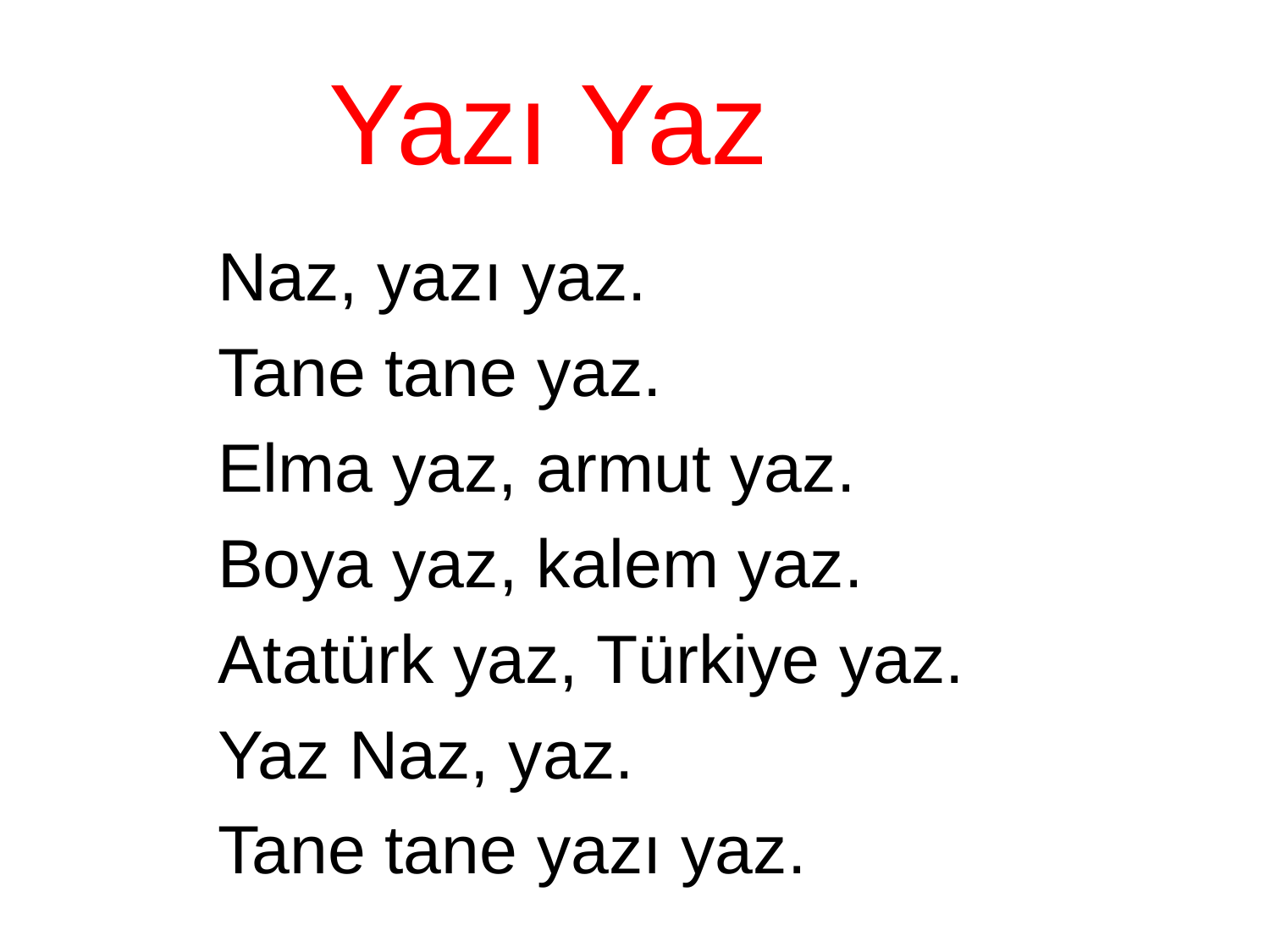

Yazı Yaz
Naz, yazı yaz.
Tane tane yaz.
Elma yaz, armut yaz.
Boya yaz, kalem yaz.
Atatürk yaz, Türkiye yaz.
Yaz Naz, yaz.
Tane tane yazı yaz.